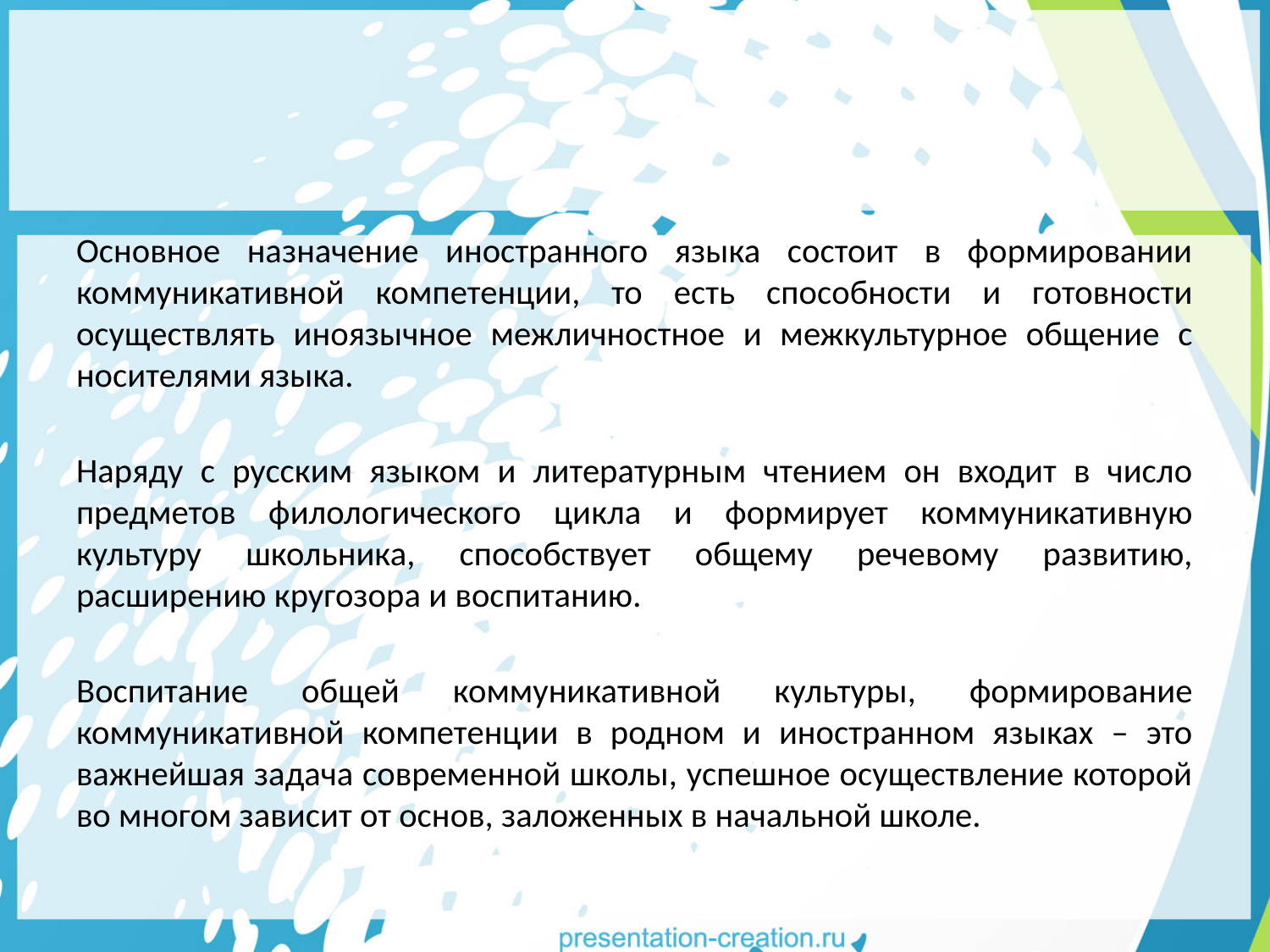

#
Основное назначение иностранного языка состоит в формировании коммуникативной компетенции, то есть способности и готовности осуществлять иноязычное межличностное и межкультурное общение с носителями языка.

Наряду с русским языком и литературным чтением он входит в число предметов филологического цикла и формирует коммуникативную культуру школьника, способствует общему речевому развитию, расширению кругозора и воспитанию.

Воспитание общей коммуникативной культуры, формирование коммуникативной компетенции в родном и иностранном языках – это важнейшая задача современной школы, успешное осуществление которой во многом зависит от основ, заложенных в начальной школе.